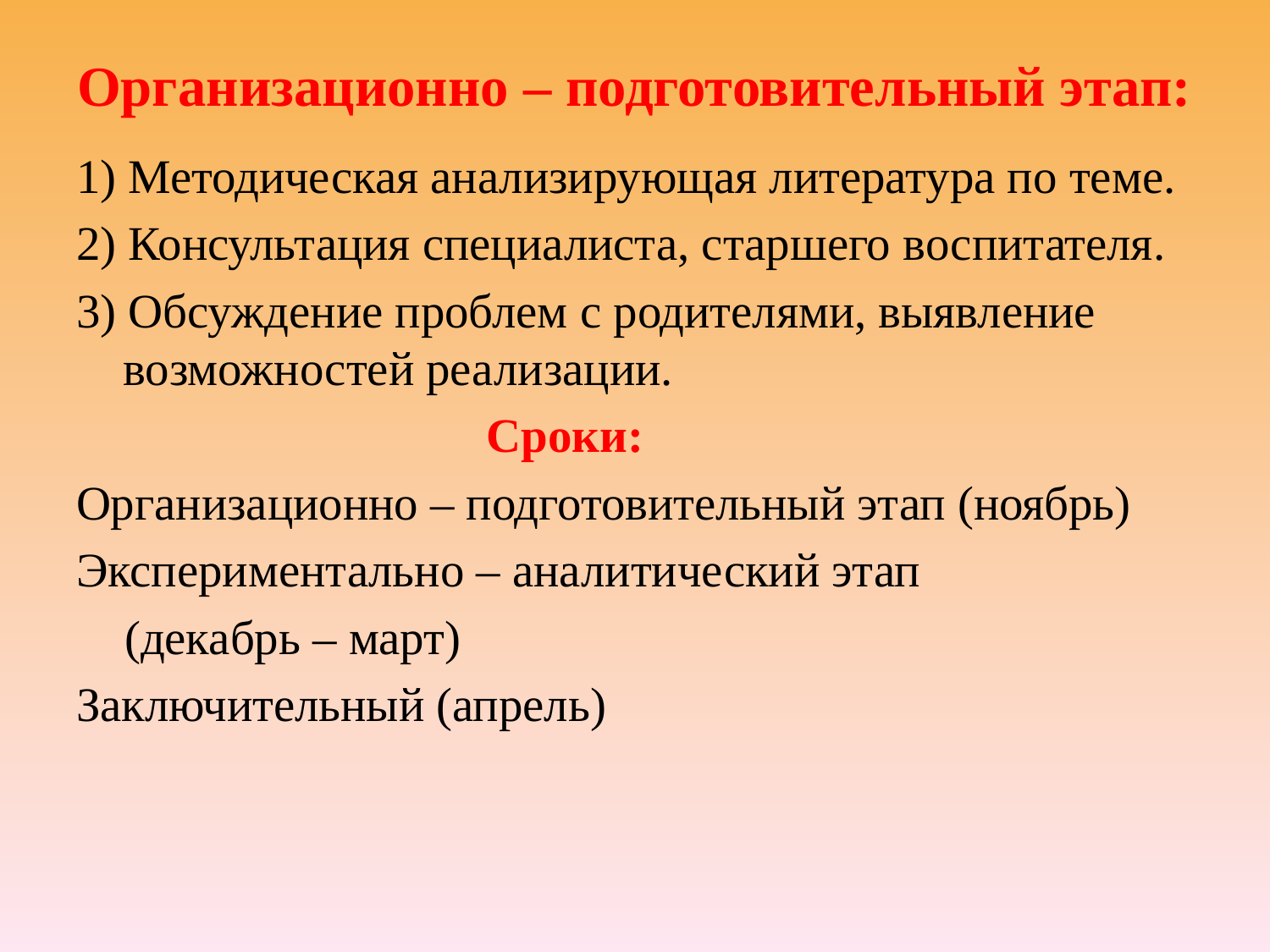

# Организационно – подготовительный этап:
1) Методическая анализирующая литература по теме.
2) Консультация специалиста, старшего воспитателя.
3) Обсуждение проблем с родителями, выявление возможностей реализации.
                                  Сроки:
Организационно – подготовительный этап (ноябрь)
Экспериментально – аналитический этап
    (декабрь – март)
Заключительный (апрель)